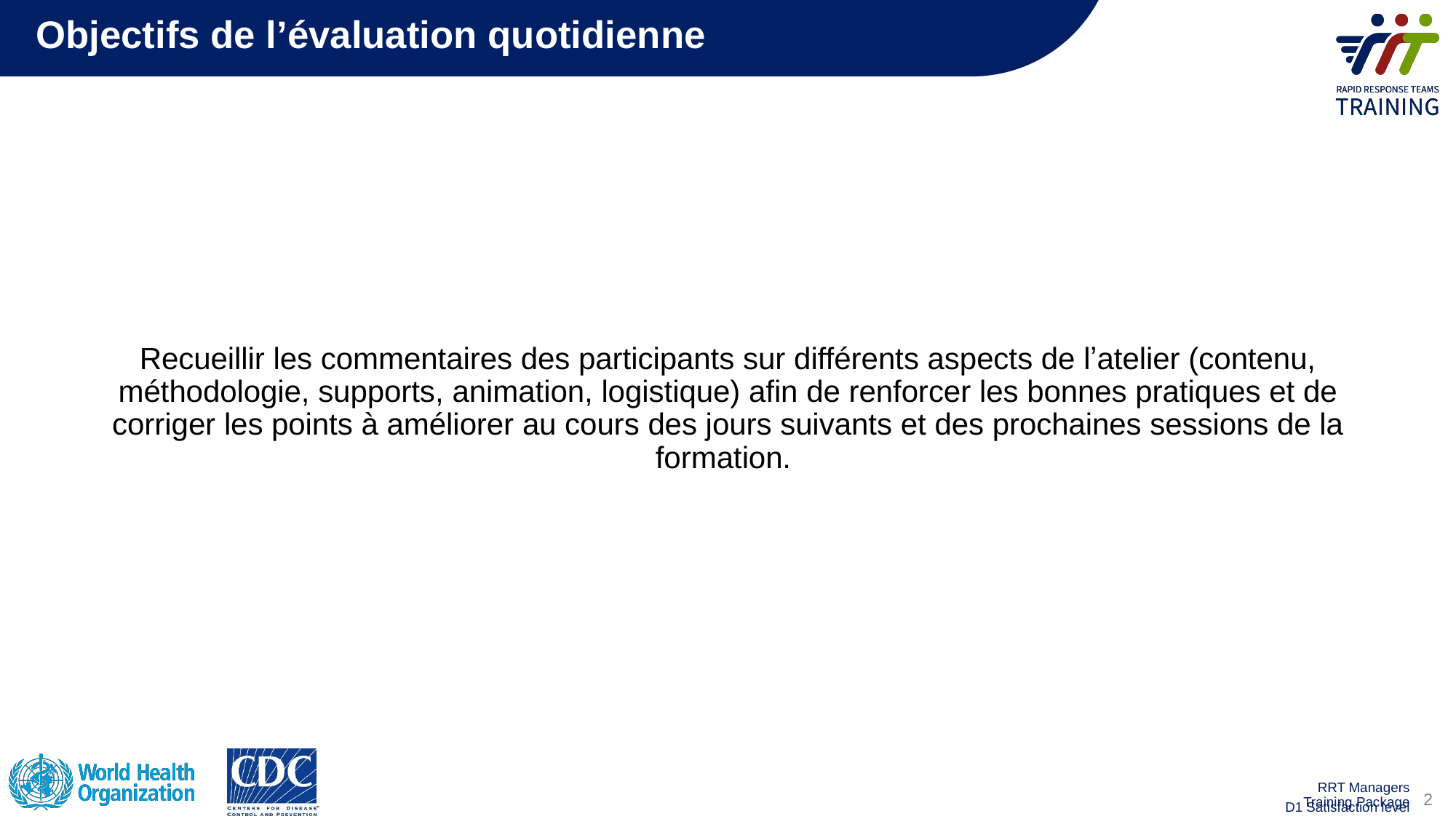

# Objectifs de l’évaluation quotidienne
Recueillir les commentaires des participants sur différents aspects de lʼatelier (contenu, méthodologie, supports, animation, logistique) afin de renforcer les bonnes pratiques et de corriger les points à améliorer au cours des jours suivants et des prochaines sessions de la formation.